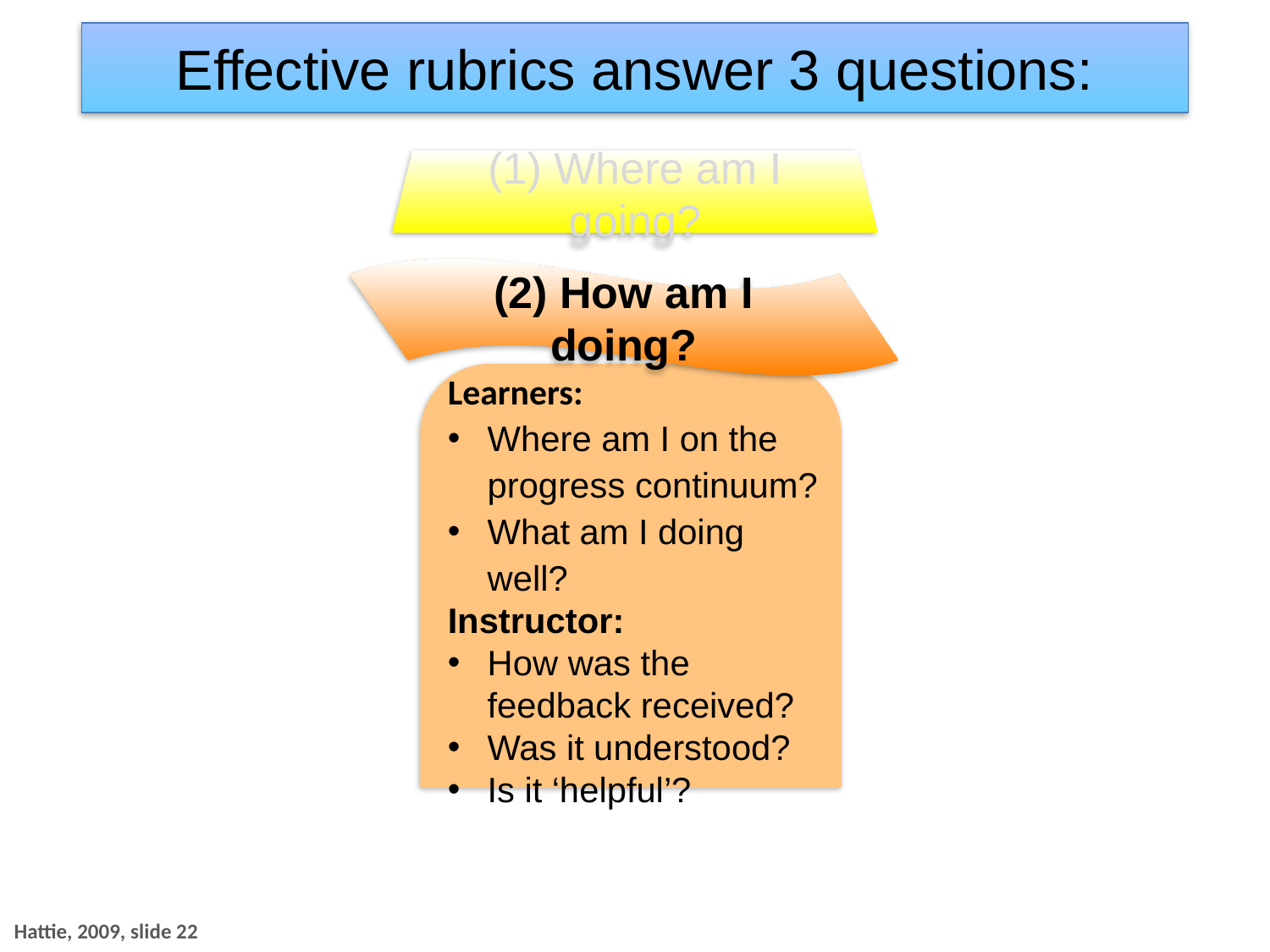

Effective rubrics answer 3 questions:
(1) Where am I going?
(2) How am I doing?

Learners:
Where am I on the progress continuum?
What am I doing well?
Instructor:
How was the feedback received?
Was it understood?
Is it ‘helpful’?
Hattie, 2009, slide 22